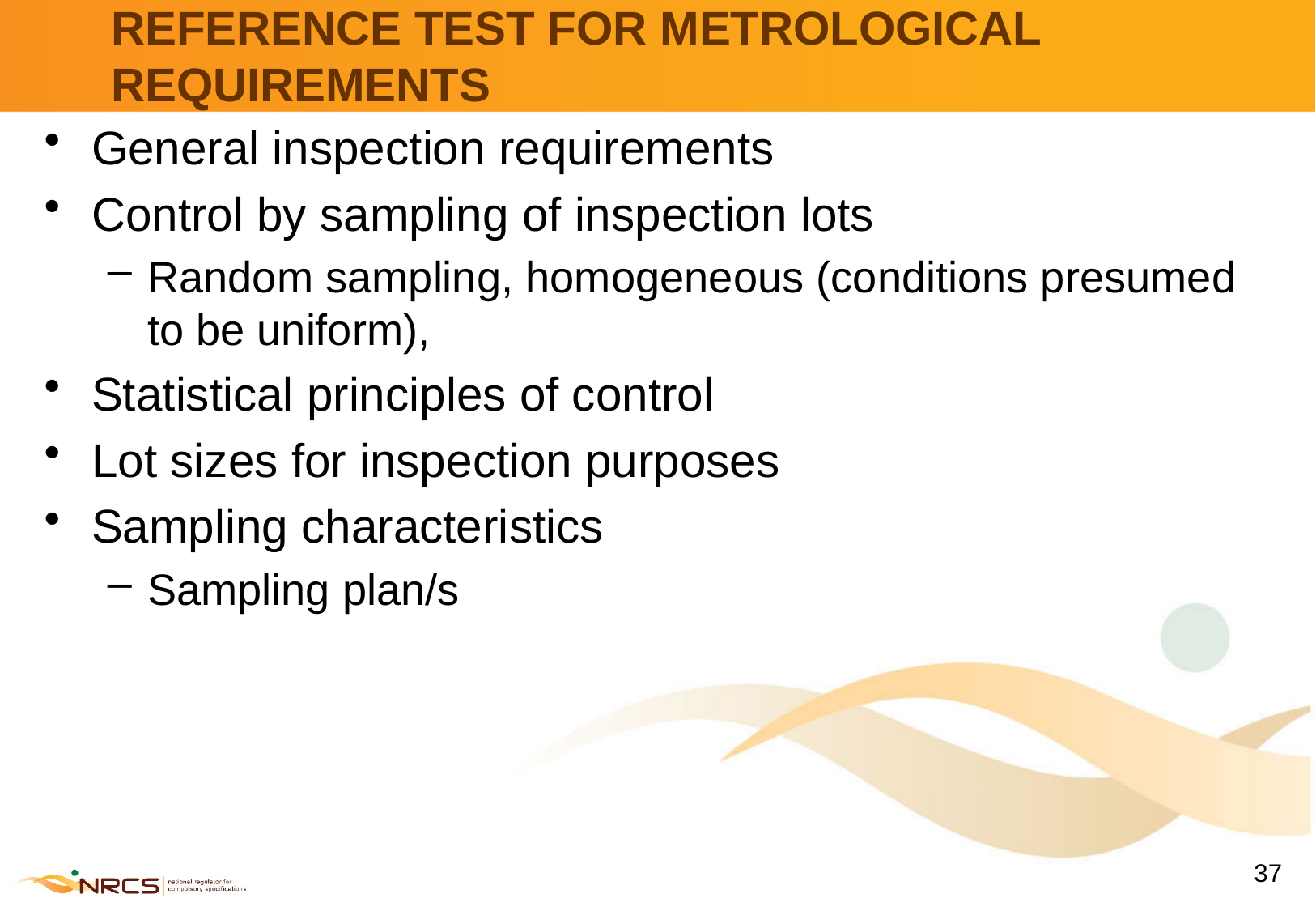

# REFERENCE TEST FOR METROLOGICAL REQUIREMENTS
General inspection requirements
Control by sampling of inspection lots
Random sampling, homogeneous (conditions presumed to be uniform),
Statistical principles of control
Lot sizes for inspection purposes
Sampling characteristics
Sampling plan/s

37